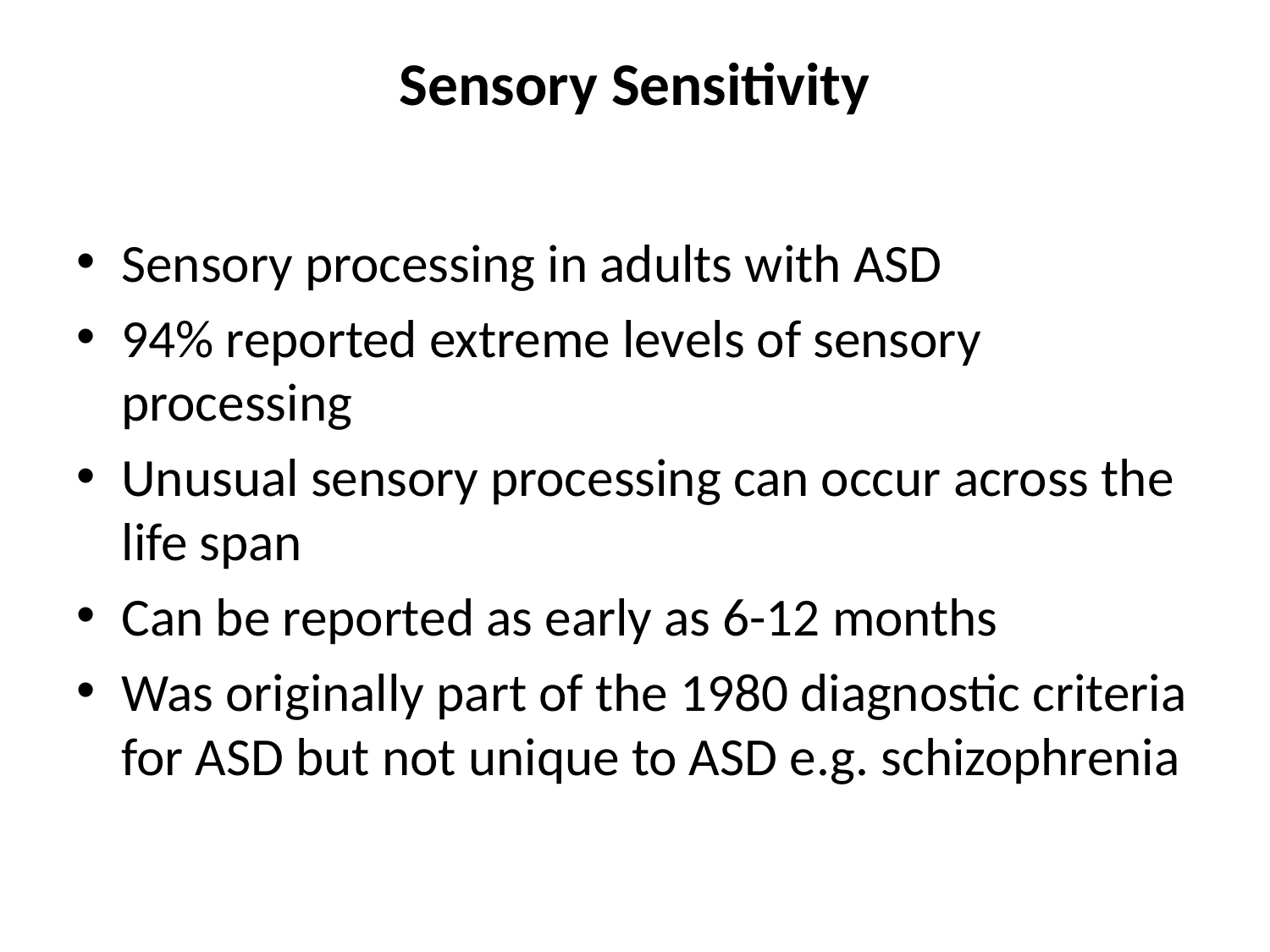

# Sensory Sensitivity
Sensory processing in adults with ASD
94% reported extreme levels of sensory processing
Unusual sensory processing can occur across the life span
Can be reported as early as 6-12 months
Was originally part of the 1980 diagnostic criteria for ASD but not unique to ASD e.g. schizophrenia